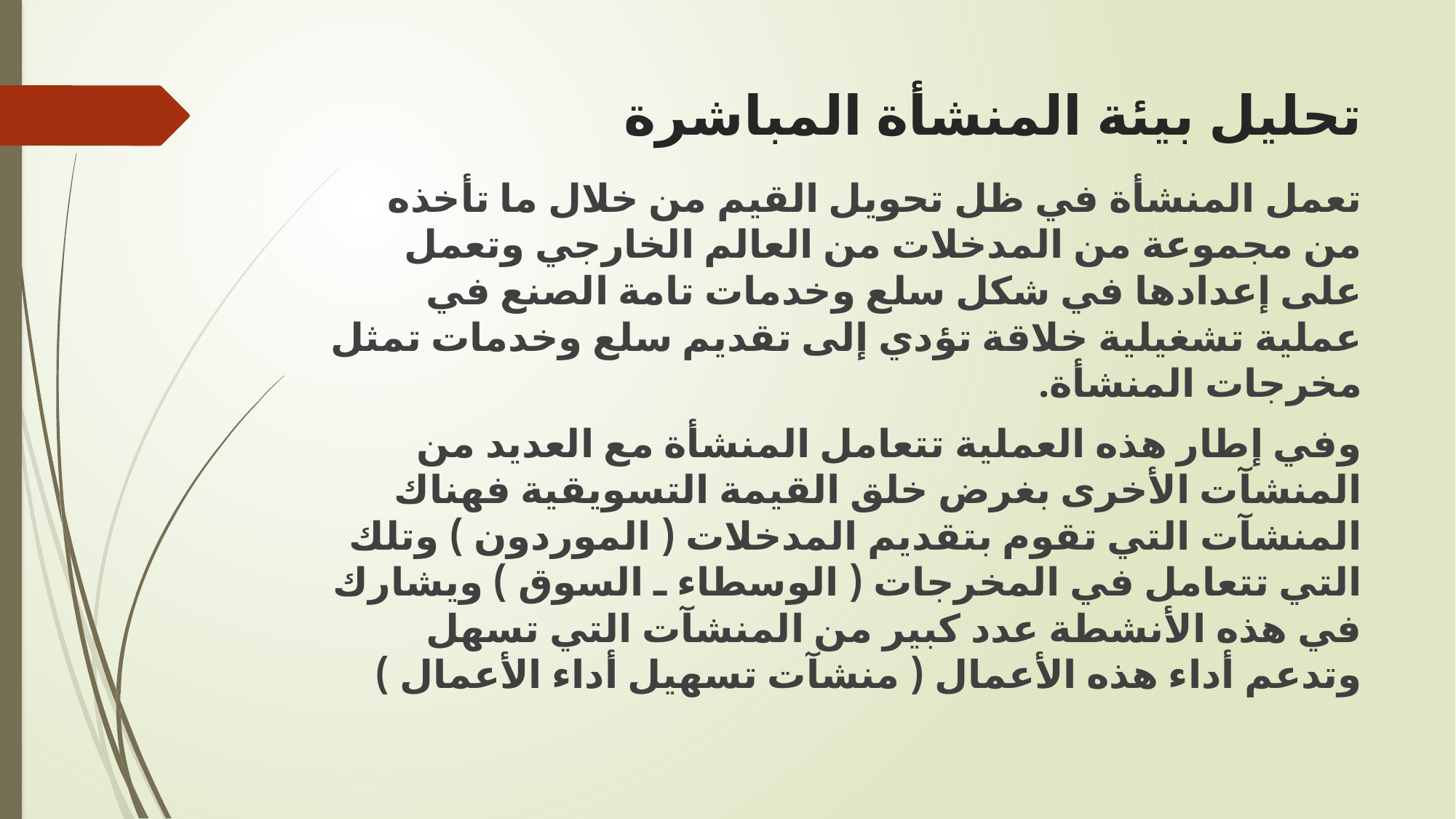

# تحليل بيئة المنشأة المباشرة
تعمل المنشأة في ظل تحويل القيم من خلال ما تأخذه من مجموعة من المدخلات من العالم الخارجي وتعمل على إعدادها في شكل سلع وخدمات تامة الصنع في عملية تشغيلية خلاقة تؤدي إلى تقديم سلع وخدمات تمثل مخرجات المنشأة.
وفي إطار هذه العملية تتعامل المنشأة مع العديد من المنشآت الأخرى بغرض خلق القيمة التسويقية فهناك المنشآت التي تقوم بتقديم المدخلات ( الموردون ) وتلك التي تتعامل في المخرجات ( الوسطاء ـ السوق ) ويشارك في هذه الأنشطة عدد كبير من المنشآت التي تسهل وتدعم أداء هذه الأعمال ( منشآت تسهيل أداء الأعمال )